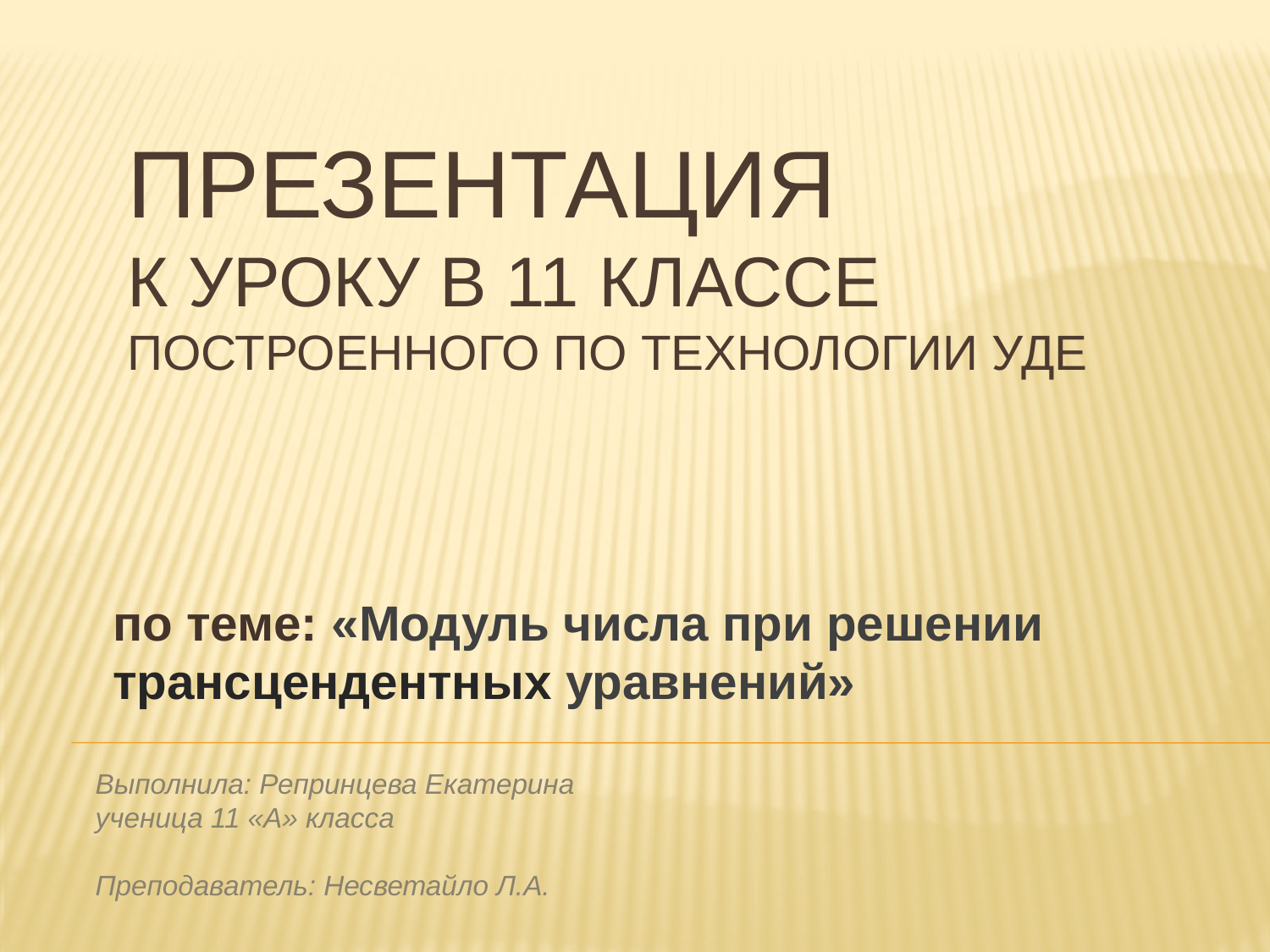

# ПРЕЗЕНТАЦИЯ к уроку в 11 классе построенного по технологии УДЕ
по теме: «Модуль числа при решении трансцендентных уравнений»
Выполнила: Репринцева Екатерина
ученица 11 «А» класса

Преподаватель: Несветайло Л.А.